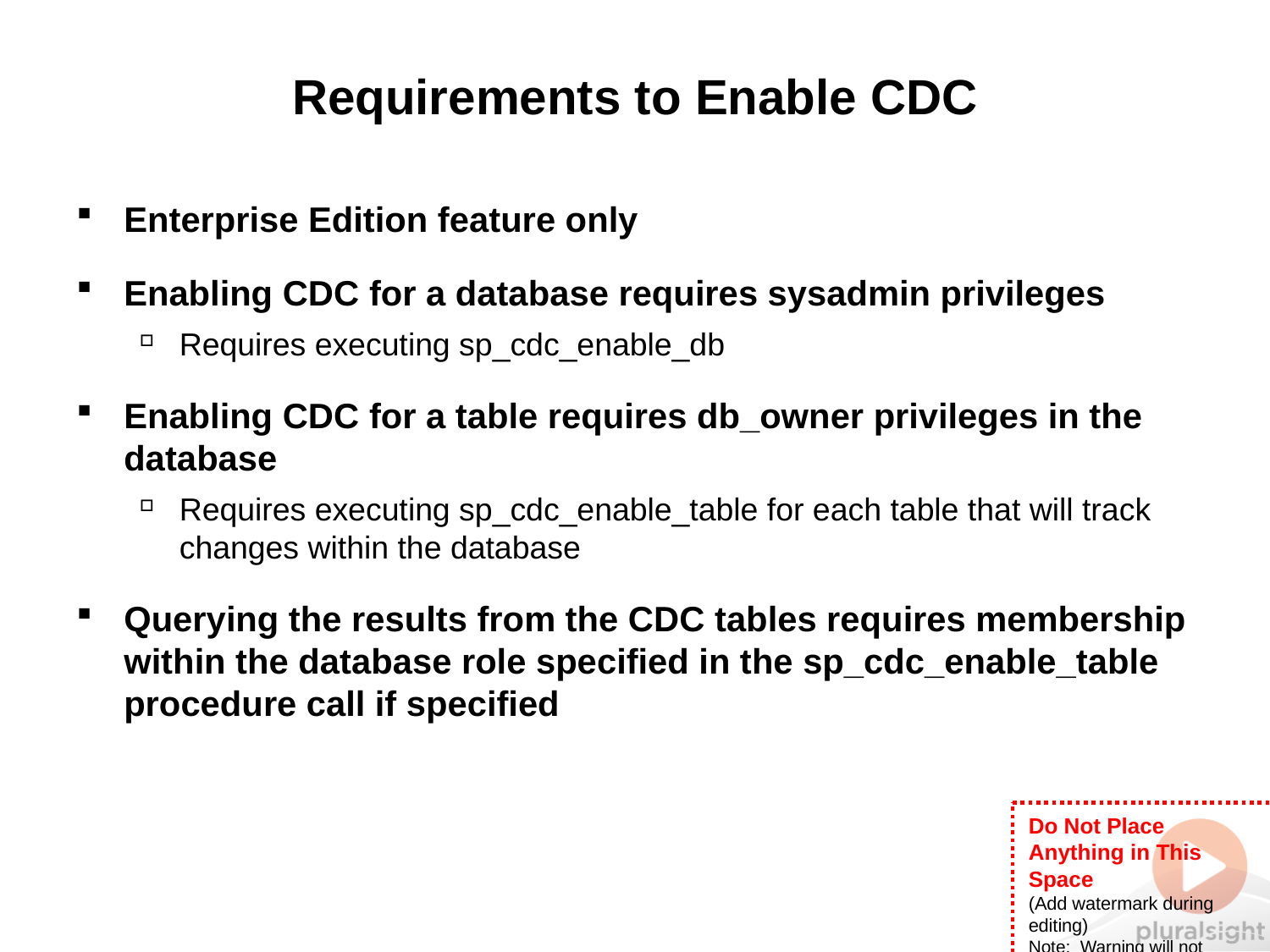

# Requirements to Enable CDC
Enterprise Edition feature only
Enabling CDC for a database requires sysadmin privileges
Requires executing sp_cdc_enable_db
Enabling CDC for a table requires db_owner privileges in the database
Requires executing sp_cdc_enable_table for each table that will track changes within the database
Querying the results from the CDC tables requires membership within the database role specified in the sp_cdc_enable_table procedure call if specified